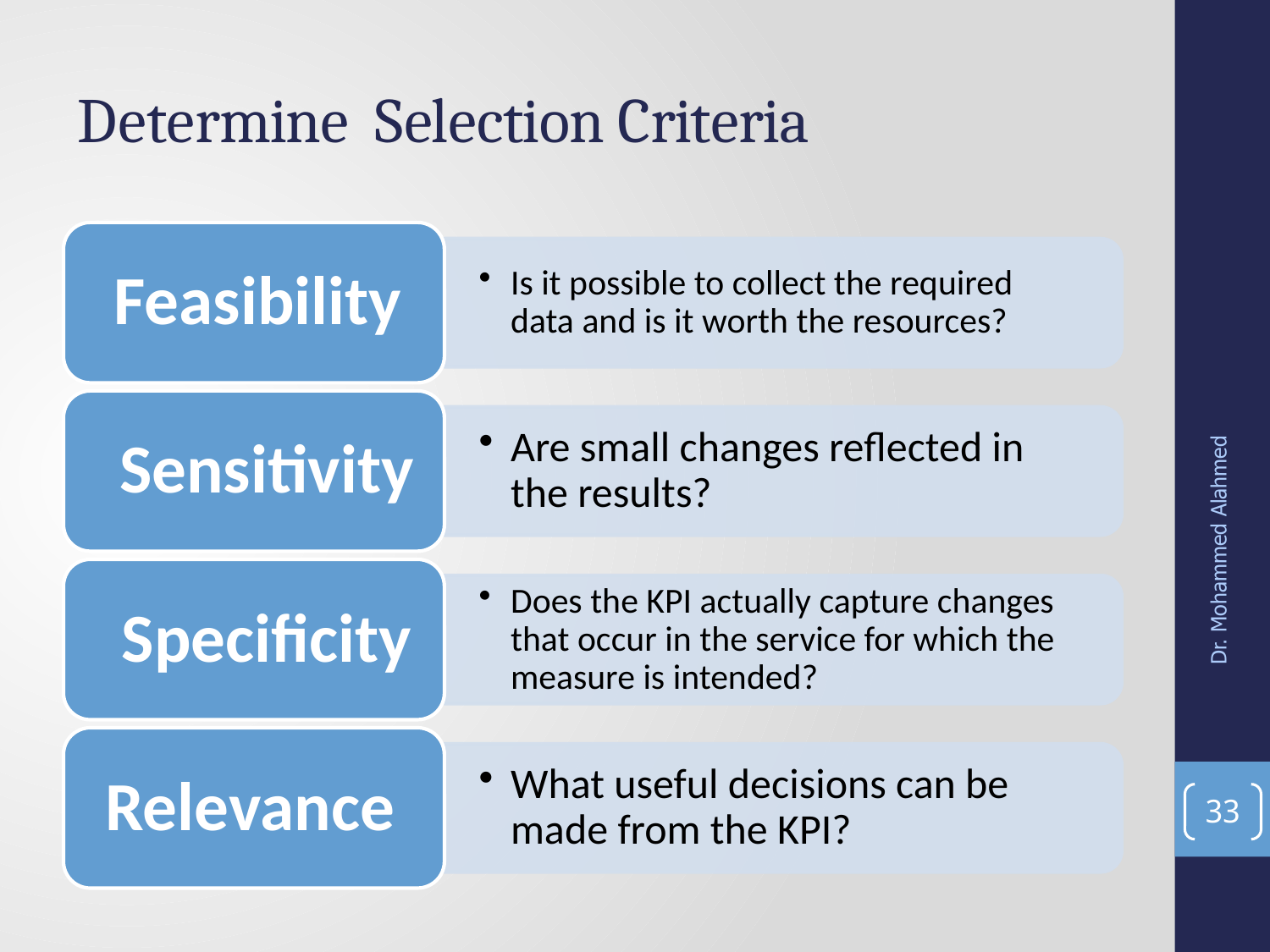

# Determine  Selection Criteria
Is it possible to collect the required data and is it worth the resources?
Feasibility
Are small changes reflected in the results?
Sensitivity
Does the KPI actually capture changes that occur in the service for which the measure is intended?
Specificity
What useful decisions can be made from the KPI?
Relevance
Dr. Mohammed Alahmed
33